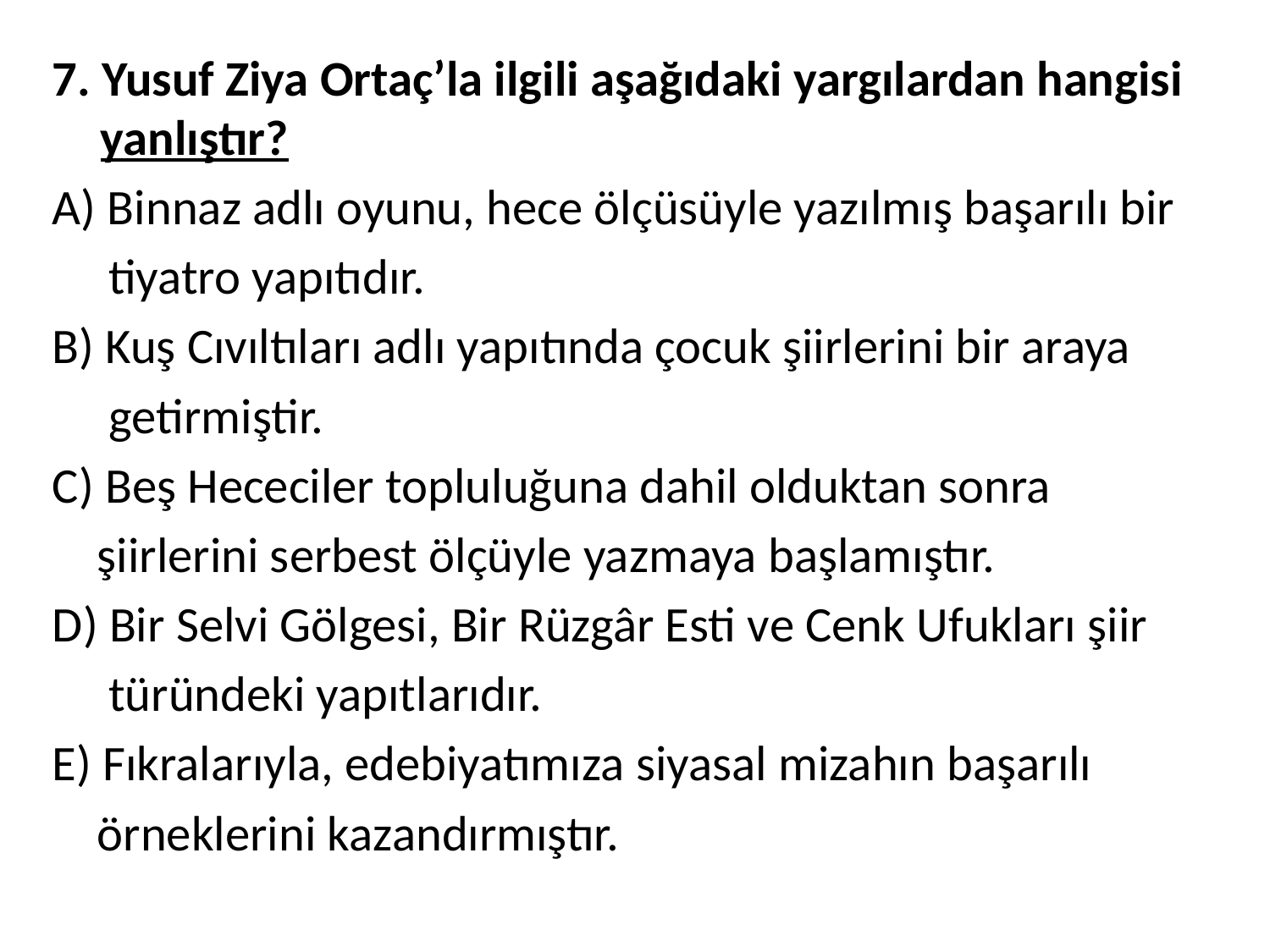

7. Yusuf Ziya Ortaç’la ilgili aşağıdaki yargılardan hangisi yanlıştır?
A) Binnaz adlı oyunu, hece ölçüsüyle yazılmış başarılı bir
     tiyatro yapıtıdır.
B) Kuş Cıvıltıları adlı yapıtında çocuk şiirlerini bir araya
     getirmiştir.
C) Beş Hececiler topluluğuna dahil olduktan sonra
    şiirlerini serbest ölçüyle yazmaya başlamıştır.
D) Bir Selvi Gölgesi, Bir Rüzgâr Esti ve Cenk Ufukları şiir
     türündeki yapıtlarıdır.
E) Fıkralarıyla, edebiyatımıza siyasal mizahın başarılı
    örneklerini kazandırmıştır.